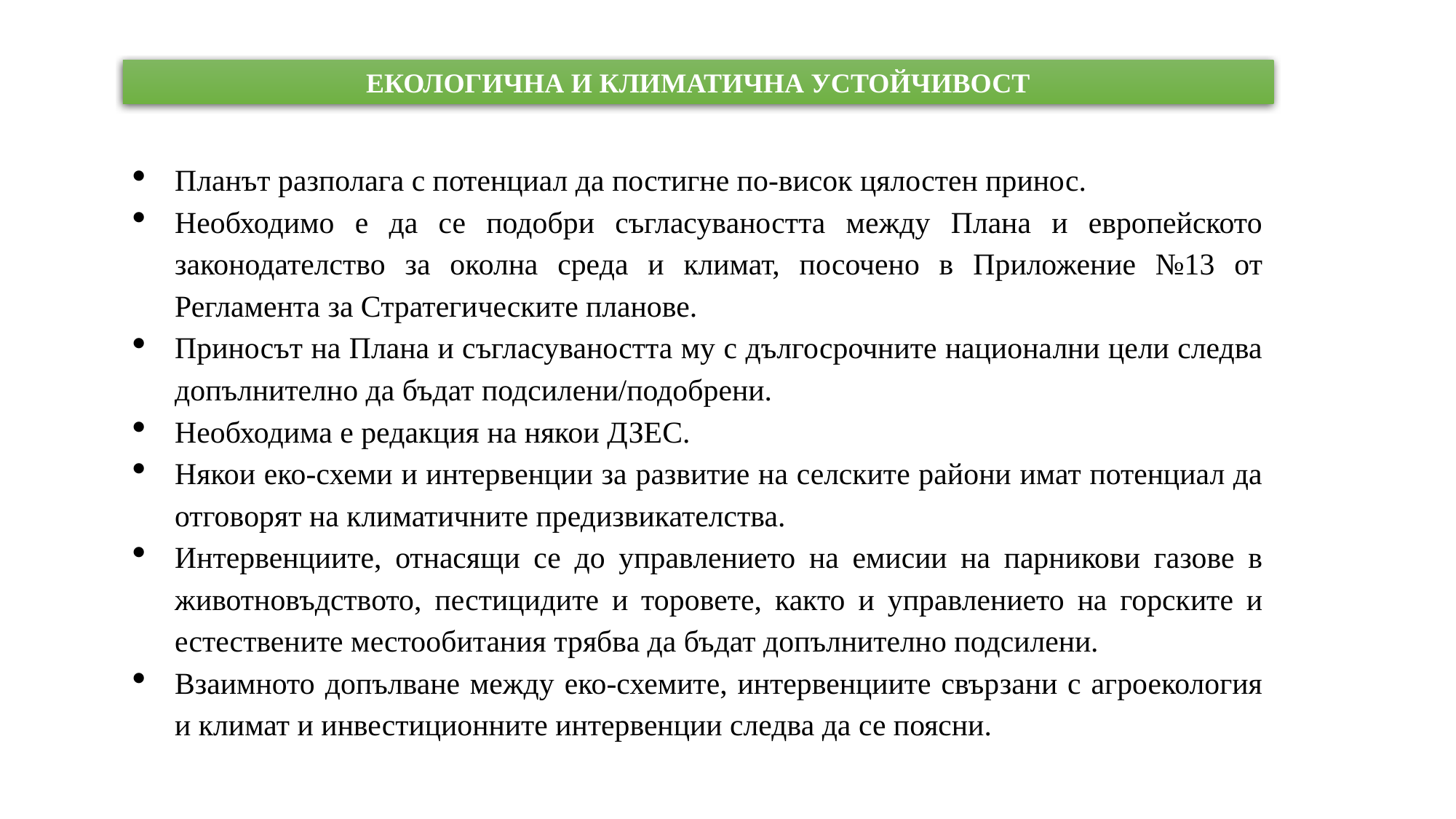

ЕКОЛОГИЧНА И КЛИМАТИЧНА УСТОЙЧИВОСТ
Планът разполага с потенциал да постигне по-висок цялостен принос.
Необходимо е да се подобри съгласуваността между Плана и европейското законодателство за околна среда и климат, посочено в Приложение №13 от Регламента за Стратегическите планове.
Приносът на Плана и съгласуваността му с дългосрочните национални цели следва допълнително да бъдат подсилени/подобрени.
Необходима е редакция на някои ДЗЕС.
Някои еко-схеми и интервенции за развитие на селските райони имат потенциал да отговорят на климатичните предизвикателства.
Интервенциите, отнасящи се до управлението на емисии на парникови газове в животновъдството, пестицидите и торовете, както и управлението на горските и естествените местообитания трябва да бъдат допълнително подсилени.
Взаимното допълване между еко-схемите, интервенциите свързани с агроекология и климат и инвестиционните интервенции следва да се поясни.